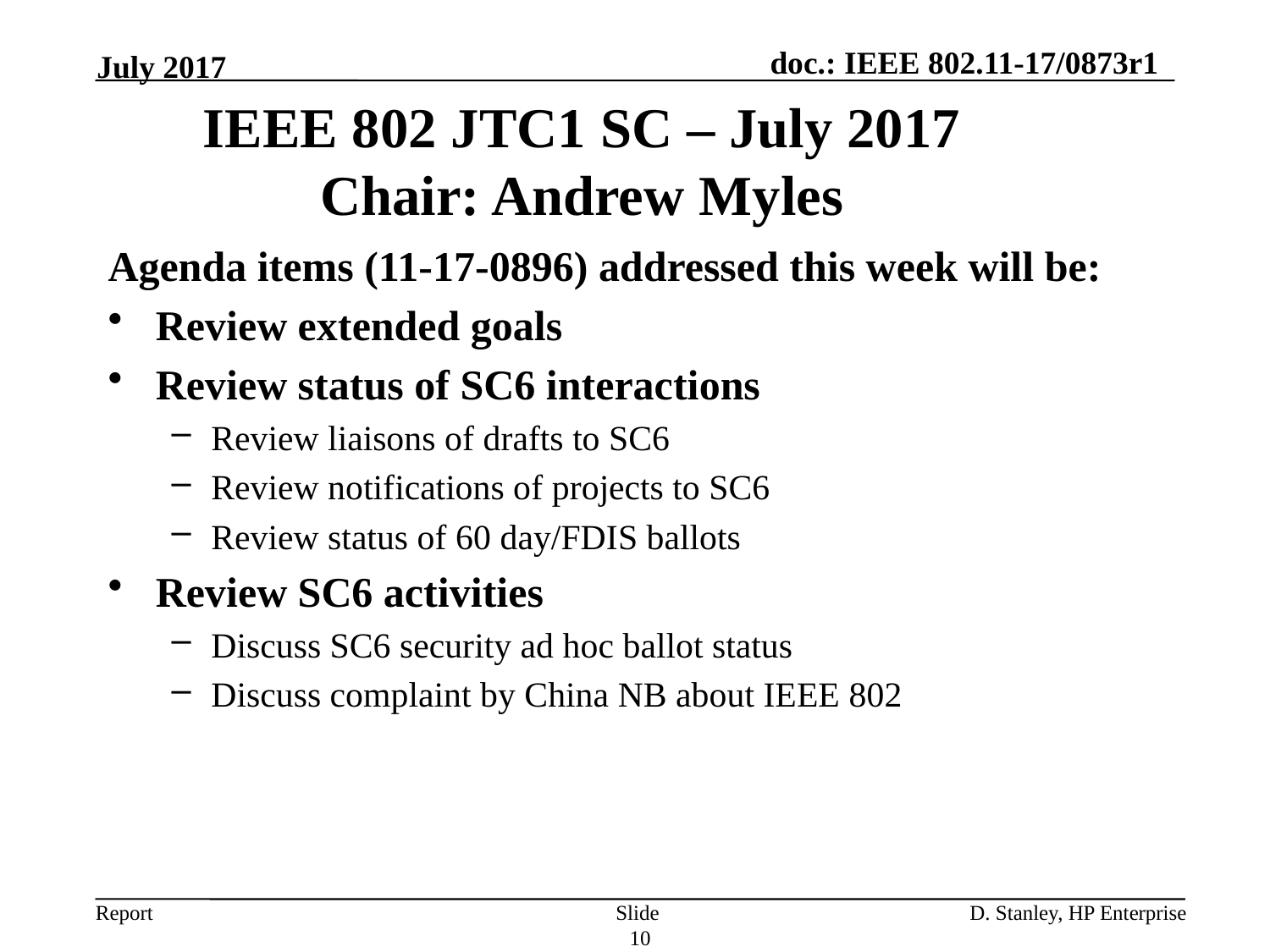

July 2017
IEEE 802 JTC1 SC – July 2017
Chair: Andrew Myles
Agenda items (11-17-0896) addressed this week will be:
Review extended goals
Review status of SC6 interactions
Review liaisons of drafts to SC6
Review notifications of projects to SC6
Review status of 60 day/FDIS ballots
Review SC6 activities
Discuss SC6 security ad hoc ballot status
Discuss complaint by China NB about IEEE 802
Slide 10
D. Stanley, HP Enterprise